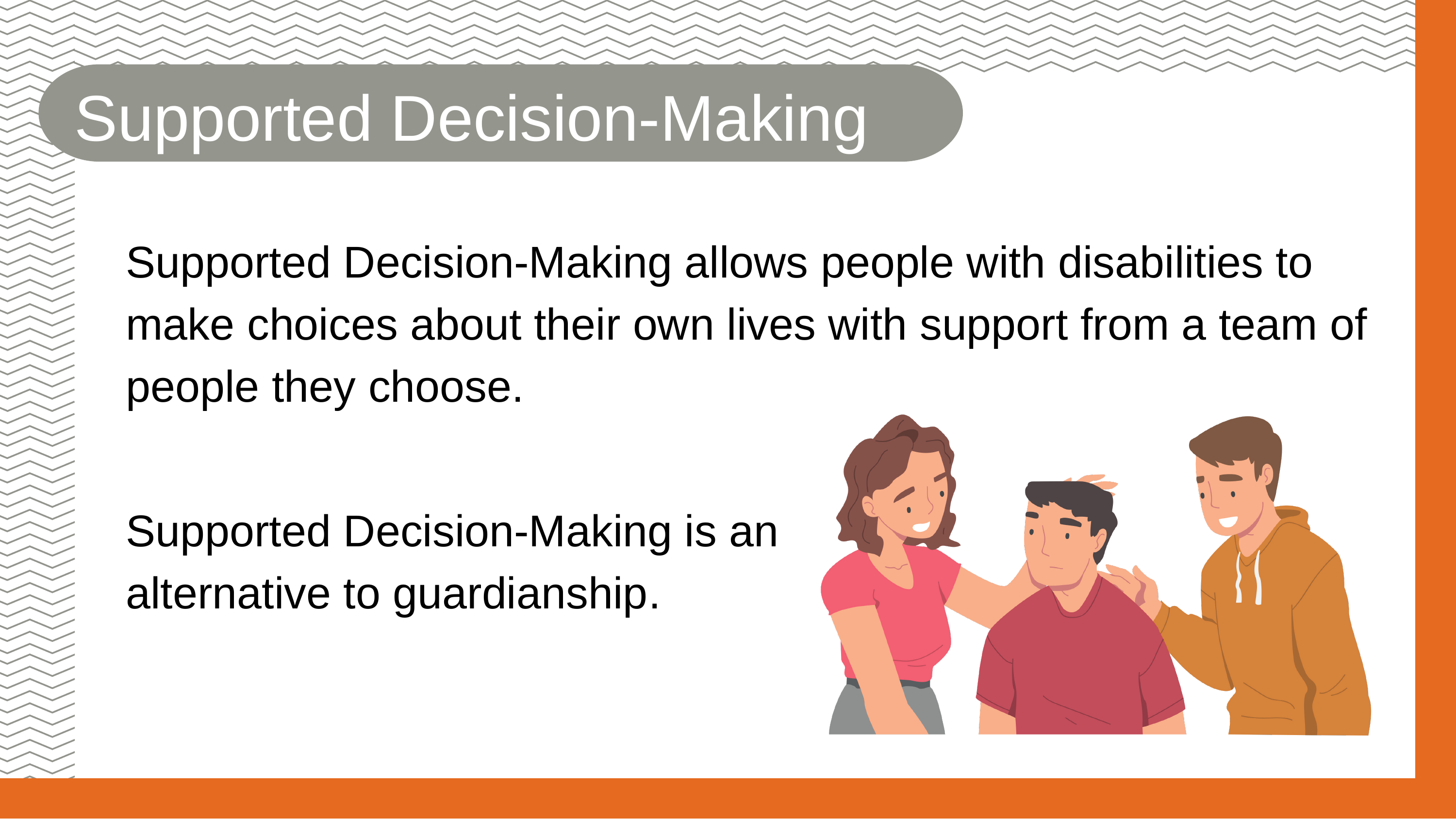

Supported Decision-Making

Supported Decision-Making allows people with disabilities to make choices about their own lives with support from a team of people they choose.

Supported Decision-Making is an alternative to guardianship.